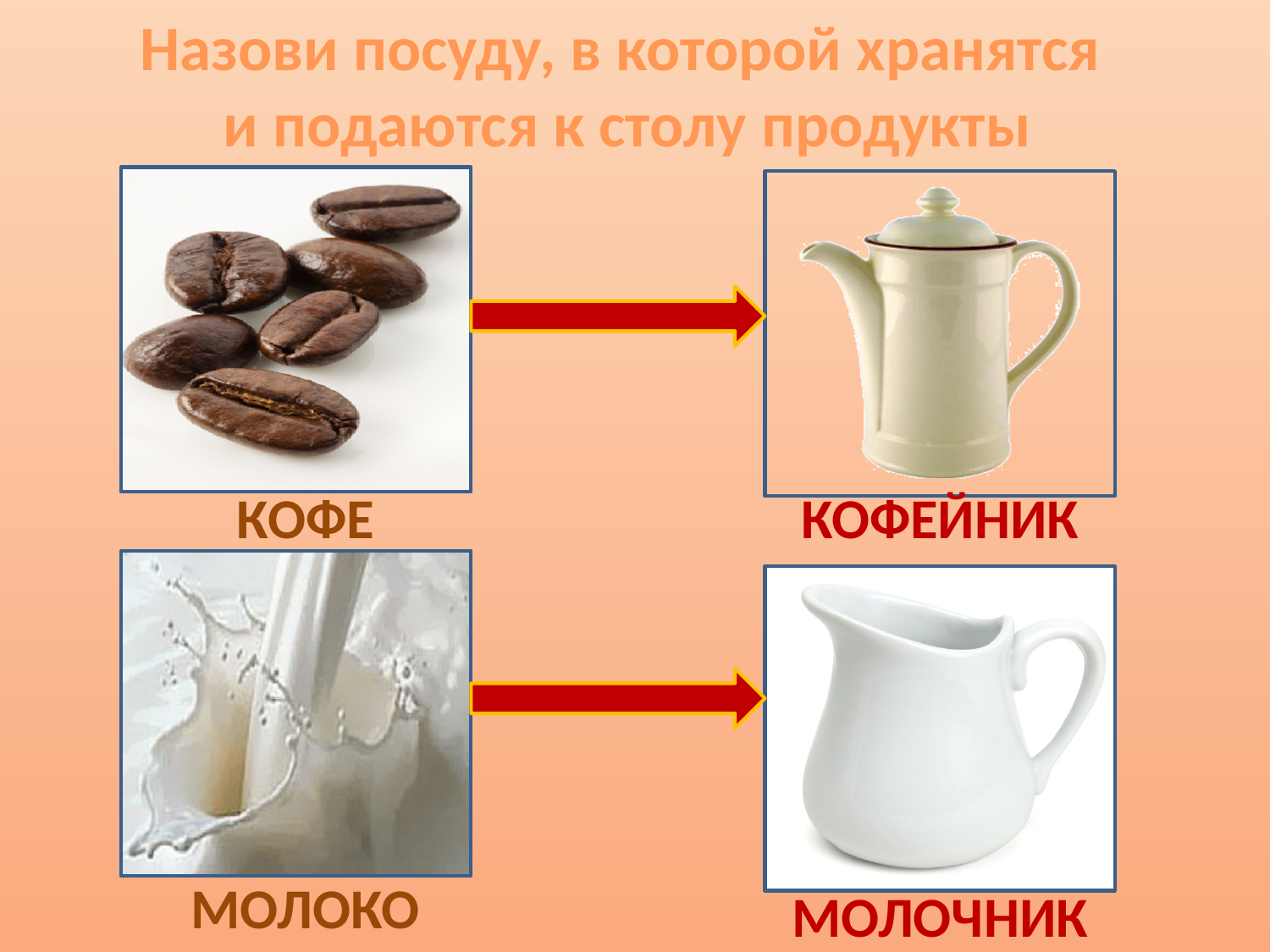

Назови посуду, в которой хранятся
и подаются к столу продукты

КОФЕ
КОФЕЙНИК

МОЛОКО
МОЛОЧНИК